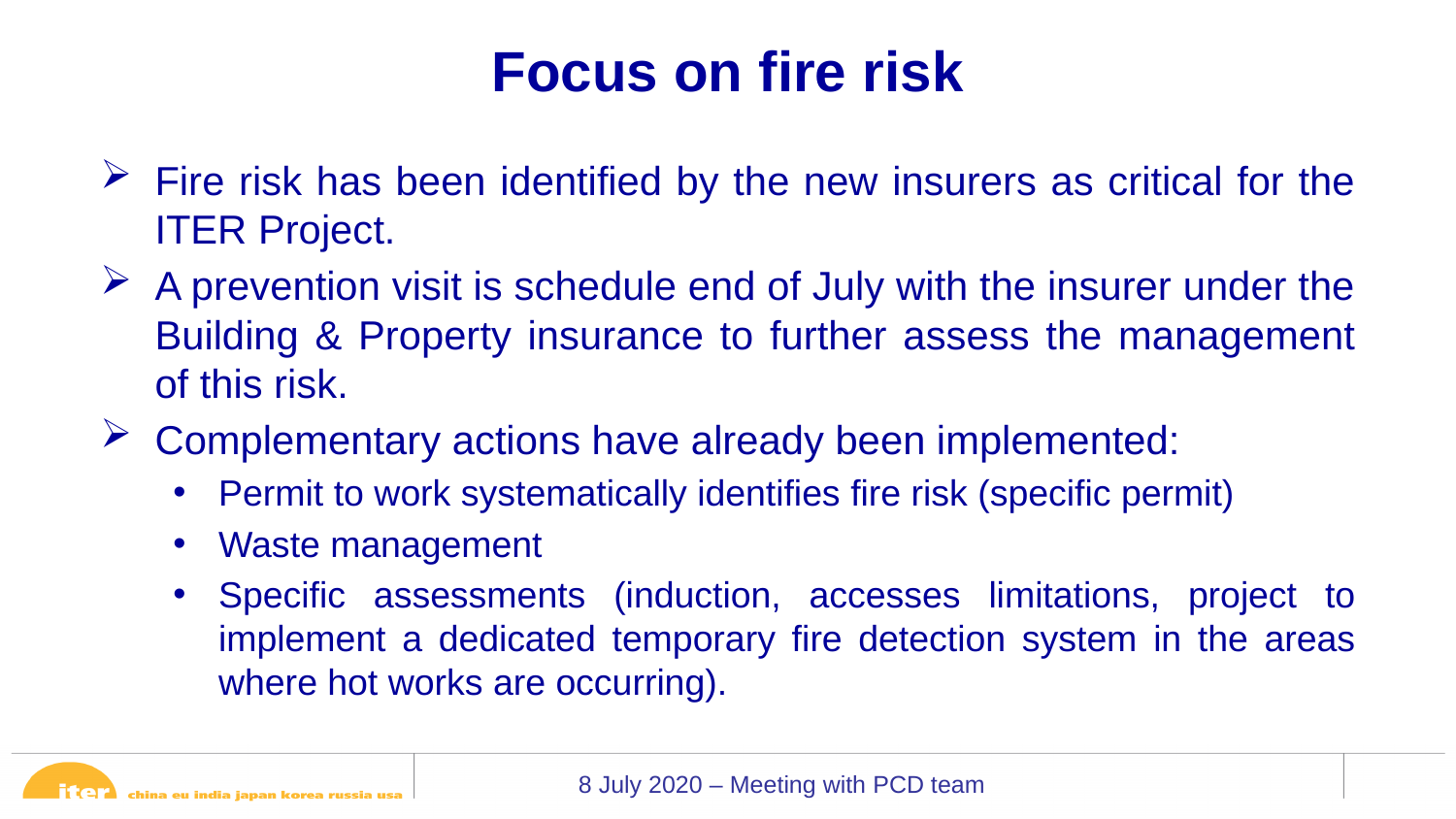

# Focus on fire risk
Fire risk has been identified by the new insurers as critical for the ITER Project.
A prevention visit is schedule end of July with the insurer under the Building & Property insurance to further assess the management of this risk.
Complementary actions have already been implemented:
Permit to work systematically identifies fire risk (specific permit)
Waste management
Specific assessments (induction, accesses limitations, project to implement a dedicated temporary fire detection system in the areas where hot works are occurring).